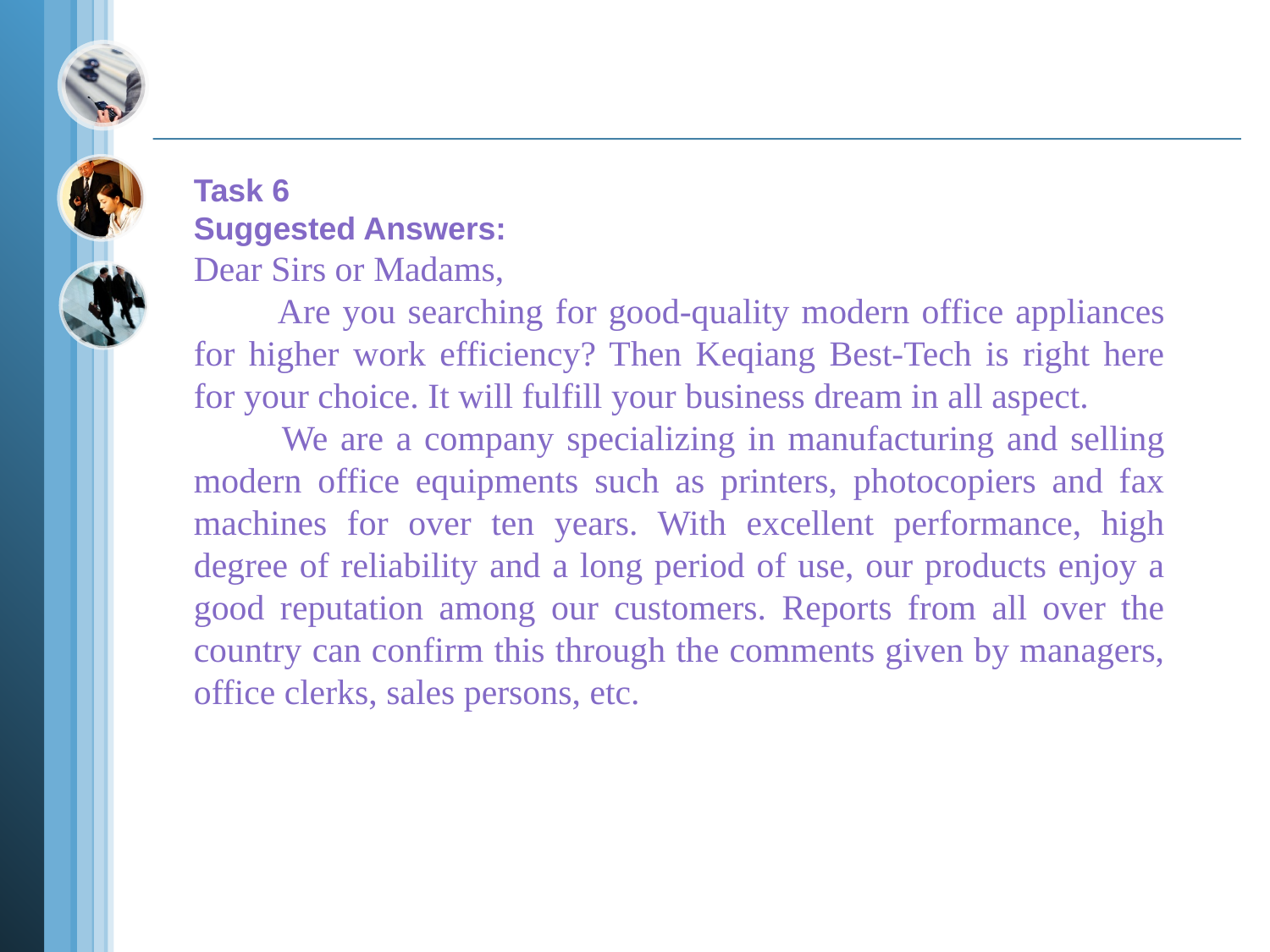

Task 6
Suggested Answers:
Dear Sirs or Madams,
       Are you searching for good-quality modern office appliances for higher work efficiency? Then Keqiang Best-Tech is right here for your choice. It will fulfill your business dream in all aspect.
       We are a company specializing in manufacturing and selling modern office equipments such as printers, photocopiers and fax machines for over ten years. With excellent performance, high degree of reliability and a long period of use, our products enjoy a good reputation among our customers. Reports from all over the country can confirm this through the comments given by managers, office clerks, sales persons, etc.